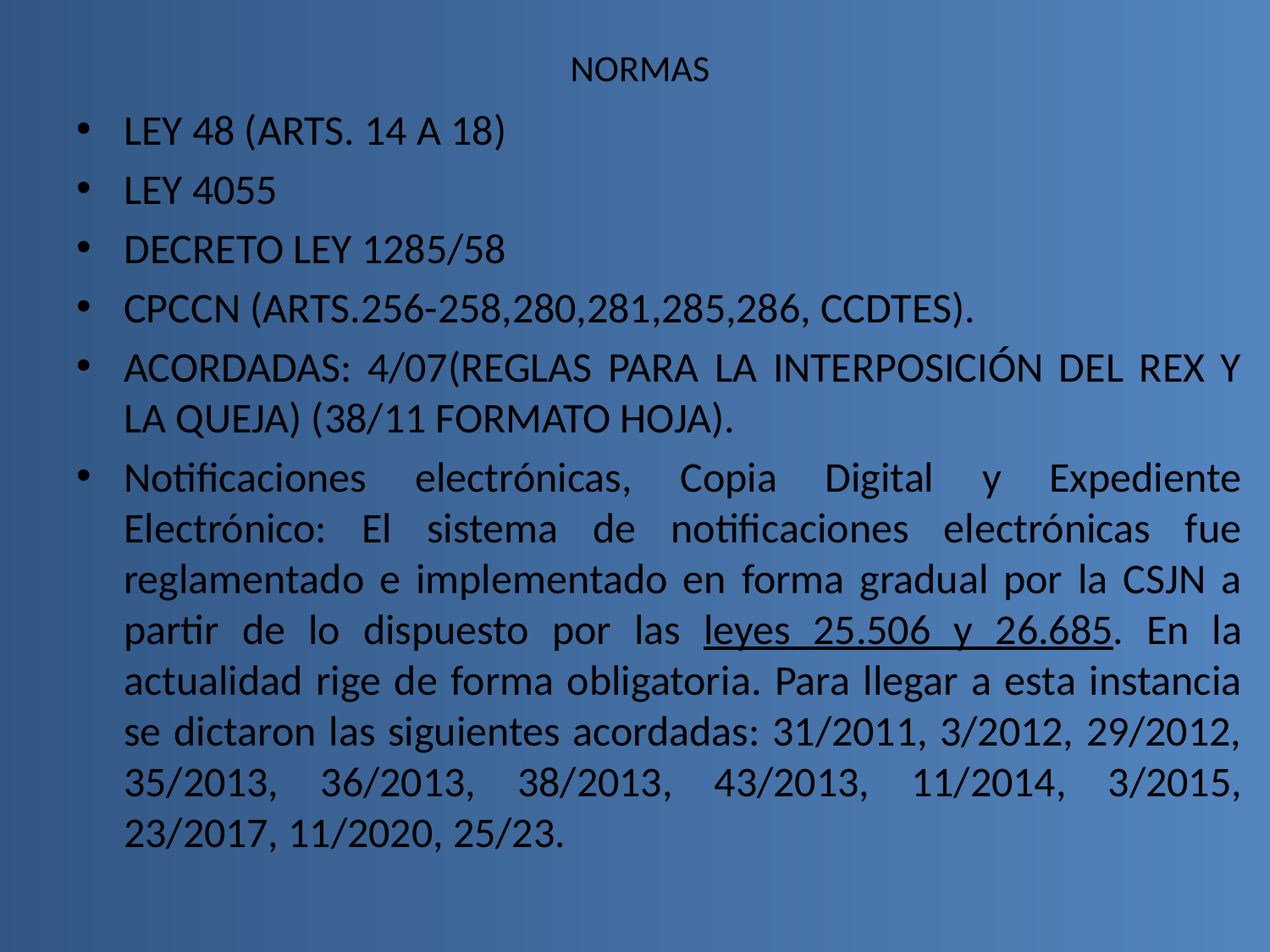

# NORMAS
LEY 48 (ARTS. 14 A 18)
LEY 4055
DECRETO LEY 1285/58
CPCCN (ARTS.256-258,280,281,285,286, CCDTES).
ACORDADAS: 4/07(REGLAS PARA LA INTERPOSICIÓN DEL REX Y LA QUEJA) (38/11 FORMATO HOJA).
Notificaciones electrónicas, Copia Digital y Expediente Electrónico: El sistema de notificaciones electrónicas fue reglamentado e implementado en forma gradual por la CSJN a partir de lo dispuesto por las leyes 25.506 y 26.685. En la actualidad rige de forma obligatoria. Para llegar a esta instancia se dictaron las siguientes acordadas: 31/2011, 3/2012, 29/2012, 35/2013, 36/2013, 38/2013, 43/2013, 11/2014, 3/2015, 23/2017, 11/2020, 25/23.